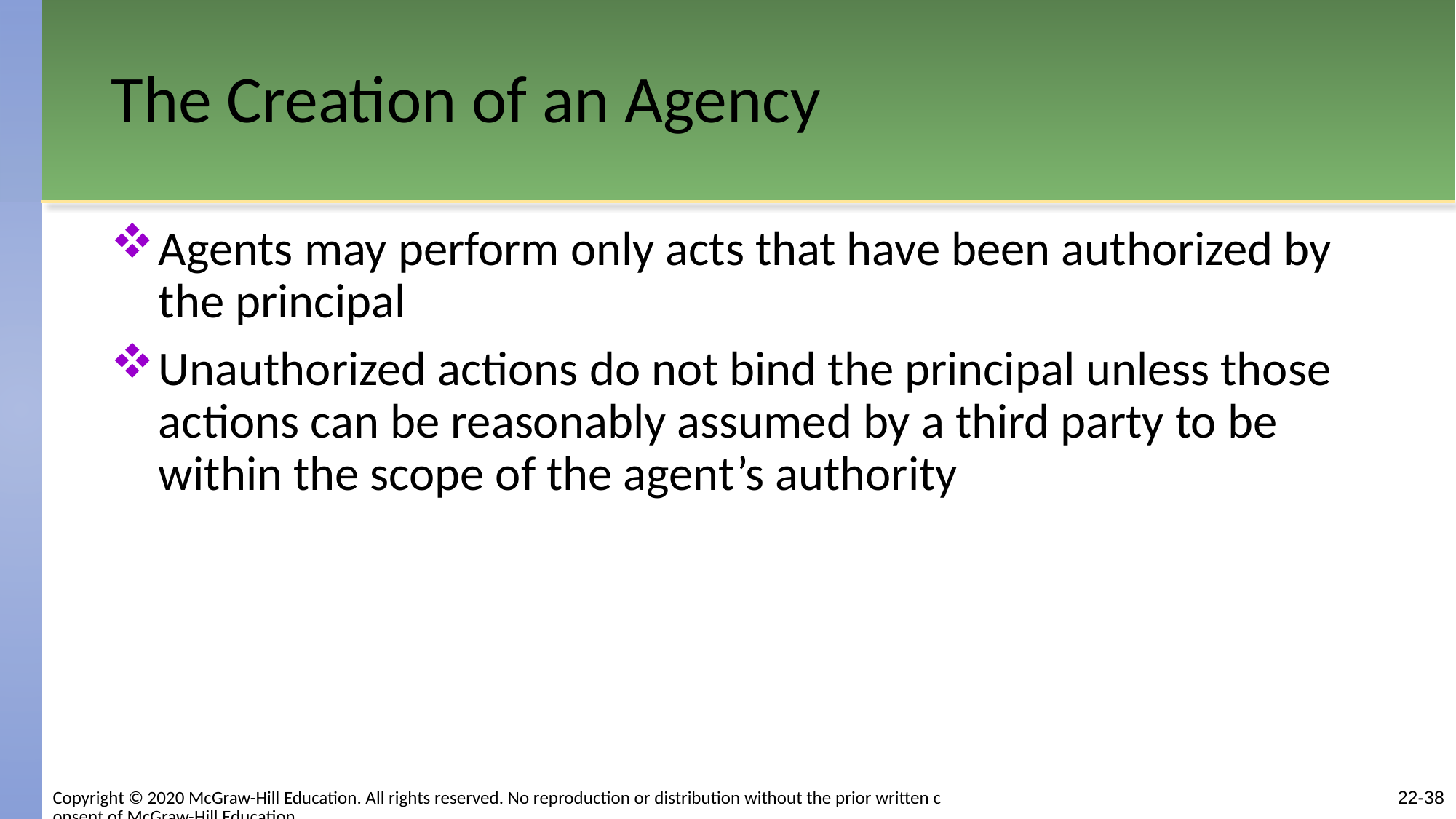

# The Creation of an Agency
Agents may perform only acts that have been authorized by the principal
Unauthorized actions do not bind the principal unless those actions can be reasonably assumed by a third party to be within the scope of the agent’s authority
22-38
Copyright © 2020 McGraw-Hill Education. All rights reserved. No reproduction or distribution without the prior written consent of McGraw-Hill Education.